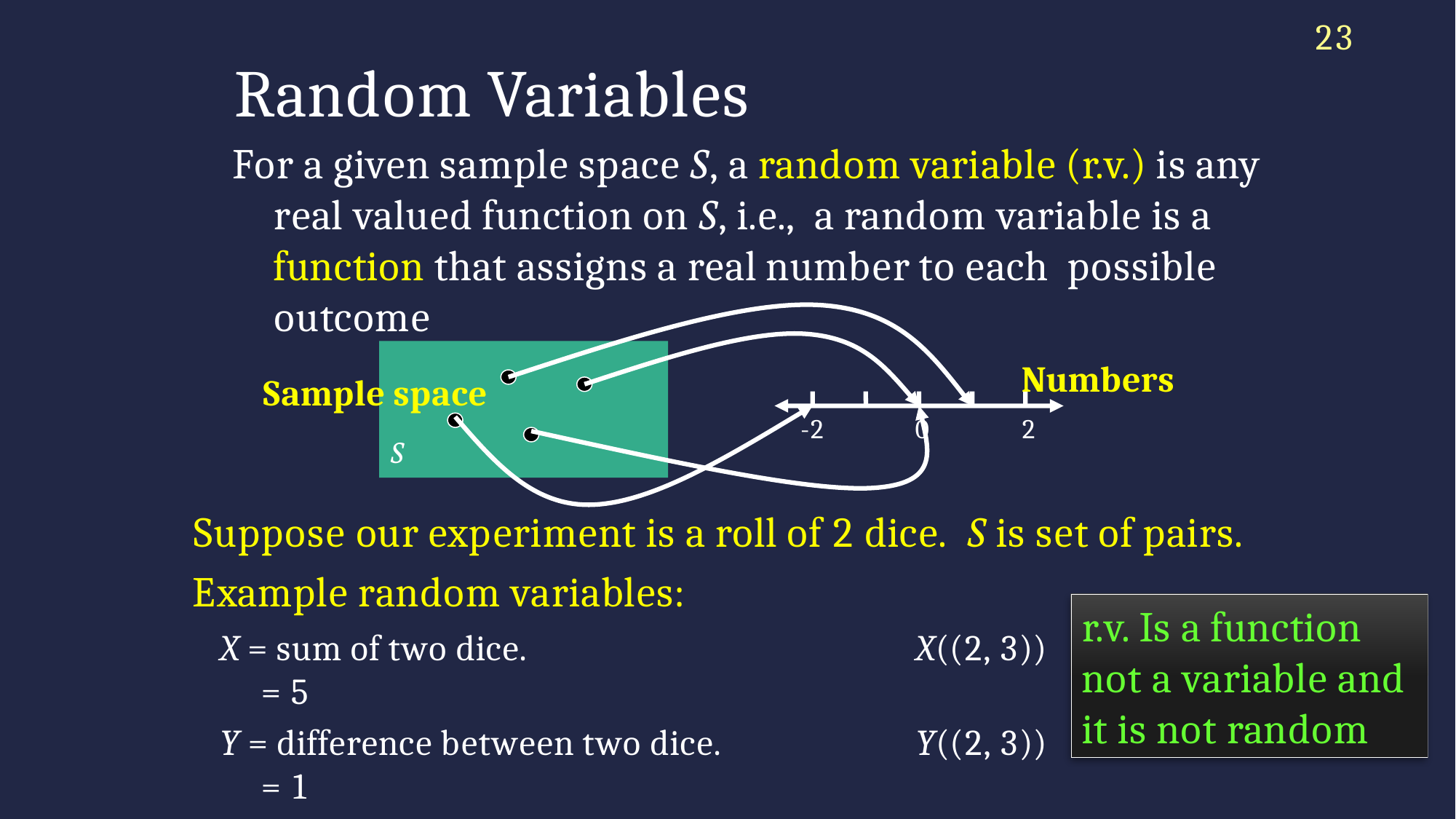

23
# Random Variables
For a given sample space S, a random variable (r.v.) is any real valued function on S, i.e.,  a random variable is a function that assigns a real number to each  possible outcome

-2
0
2

S

Numbers
Sample space
Suppose our experiment is a roll of 2 dice.  S is set of pairs.
Example random variables:
r.v. Is a function not a variable and it is not random
X = sum of two dice.				X((2, 3)) = 5
Y = difference between two dice.		Y((2, 3)) = 1
Z = max of two dice.				Z((2, 3)) = 3